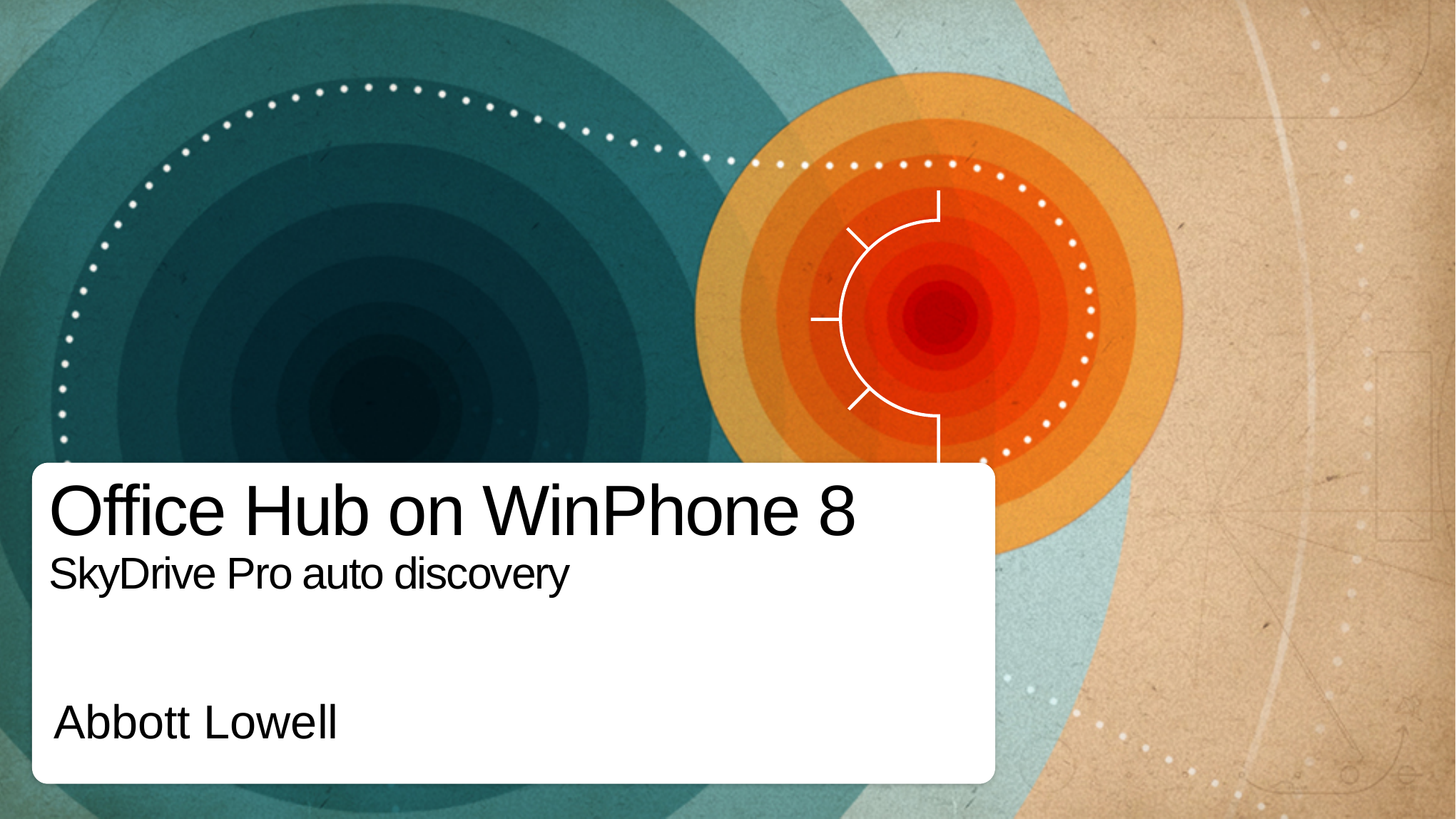

# Office Hub on WinPhone 8 SkyDrive Pro auto discovery

Abbott Lowell